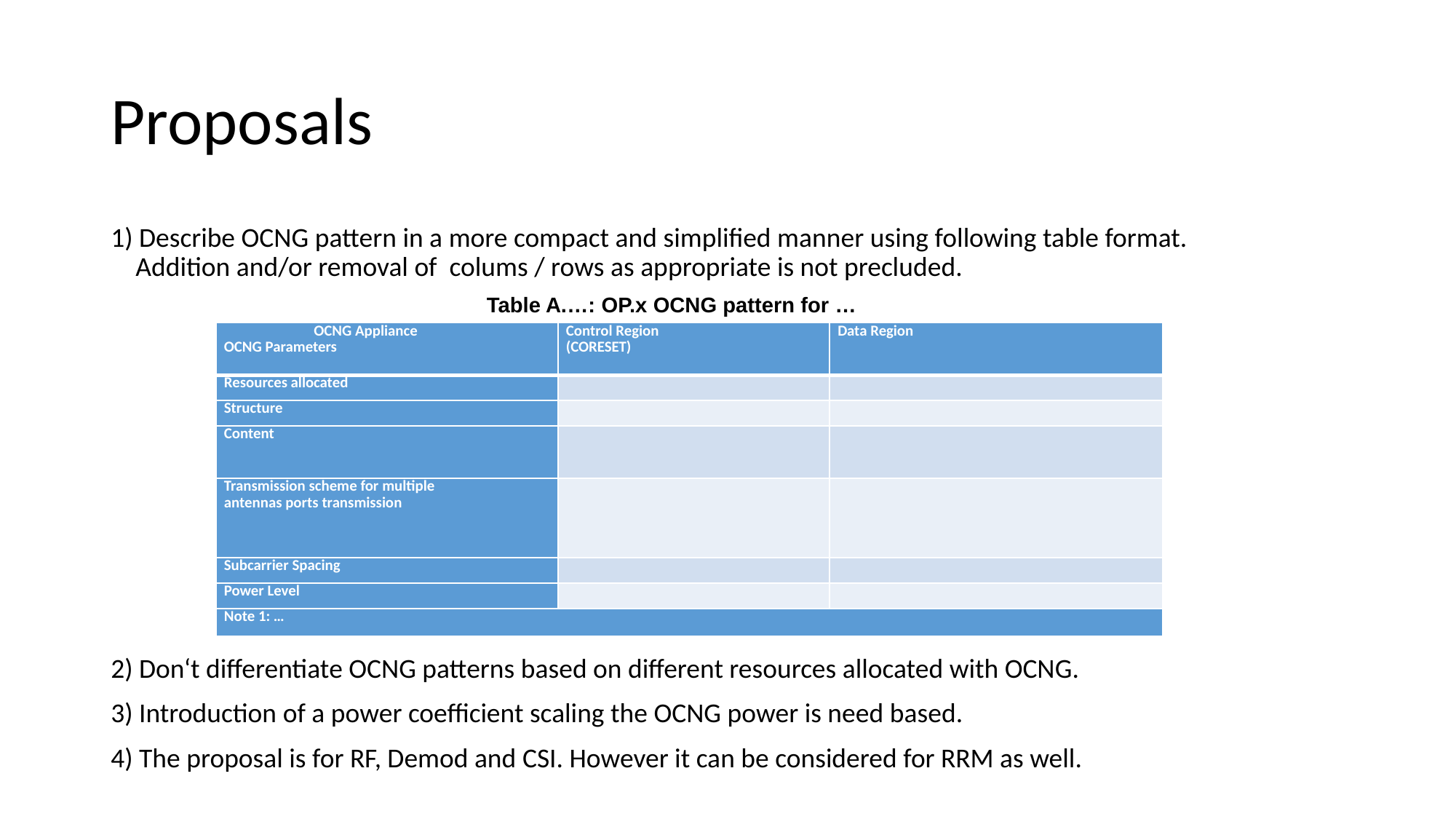

# Proposals
1) Describe OCNG pattern in a more compact and simplified manner using following table format.
    Addition and/or removal of  colums / rows as appropriate is not precluded.

2) Don‘t differentiate OCNG patterns based on different resources allocated with OCNG.
3) Introduction of a power coefficient scaling the OCNG power is need based.
4) The proposal is for RF, Demod and CSI. However it can be considered for RRM as well.
Table A.…: OP.x OCNG pattern for …
| OCNG Appliance OCNG Parameters | Control Region (CORESET) | Data Region |
| --- | --- | --- |
| Resources allocated |  |  |
| Structure |  |  |
| Content |  |  |
| Transmission scheme for multiple antennas ports transmission |  |  |
| Subcarrier Spacing |  |  |
| Power Level |  |  |
| Note 1: … |  |  |